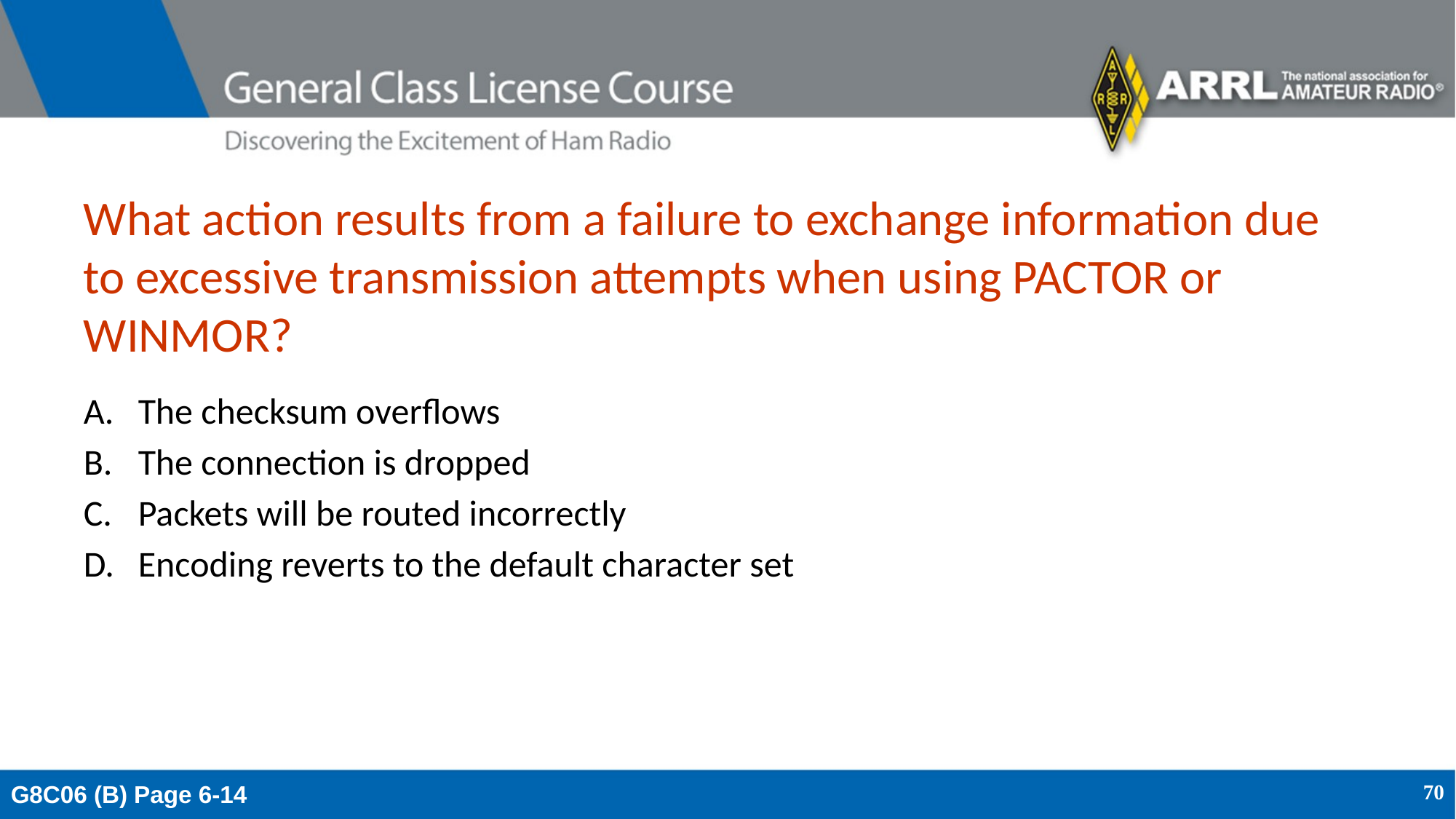

# What action results from a failure to exchange information due to excessive transmission attempts when using PACTOR or WINMOR?
The checksum overflows
The connection is dropped
Packets will be routed incorrectly
Encoding reverts to the default character set
G8C06 (B) Page 6-14
70